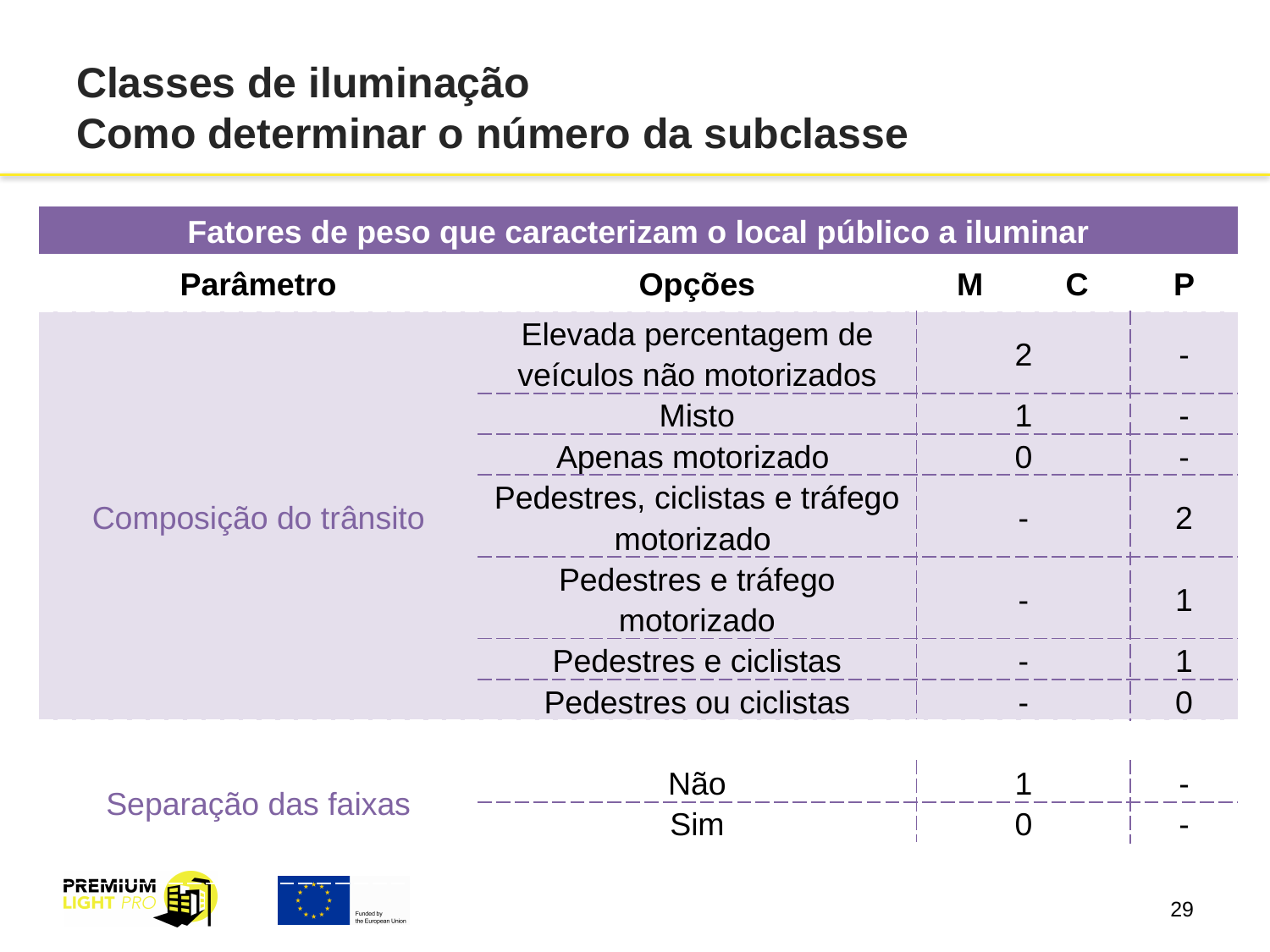

# Classes de iluminação Como determinar o número da subclasse
| Fatores de peso que caracterizam o local público a iluminar |  |  |  |  |
| --- | --- | --- | --- | --- |
| Parâmetro | Opções | M | C | P |
| Composição do trânsito | Elevada percentagem de veículos não motorizados | 2 |  | - |
|  | Misto | 1 |  | - |
|  | Apenas motorizado | 0 |  | - |
|  | Pedestres, ciclistas e tráfego motorizado | - |  | 2 |
|  | Pedestres e tráfego motorizado | - |  | 1 |
|  | Pedestres e ciclistas | - |  | 1 |
|  | Pedestres ou ciclistas | - |  | 0 |
|  |  |  |  |  |
| Separação das faixas | Não | 1 |  | - |
|  | Sim | 0 |  | - |
|  |  |  |  |  |